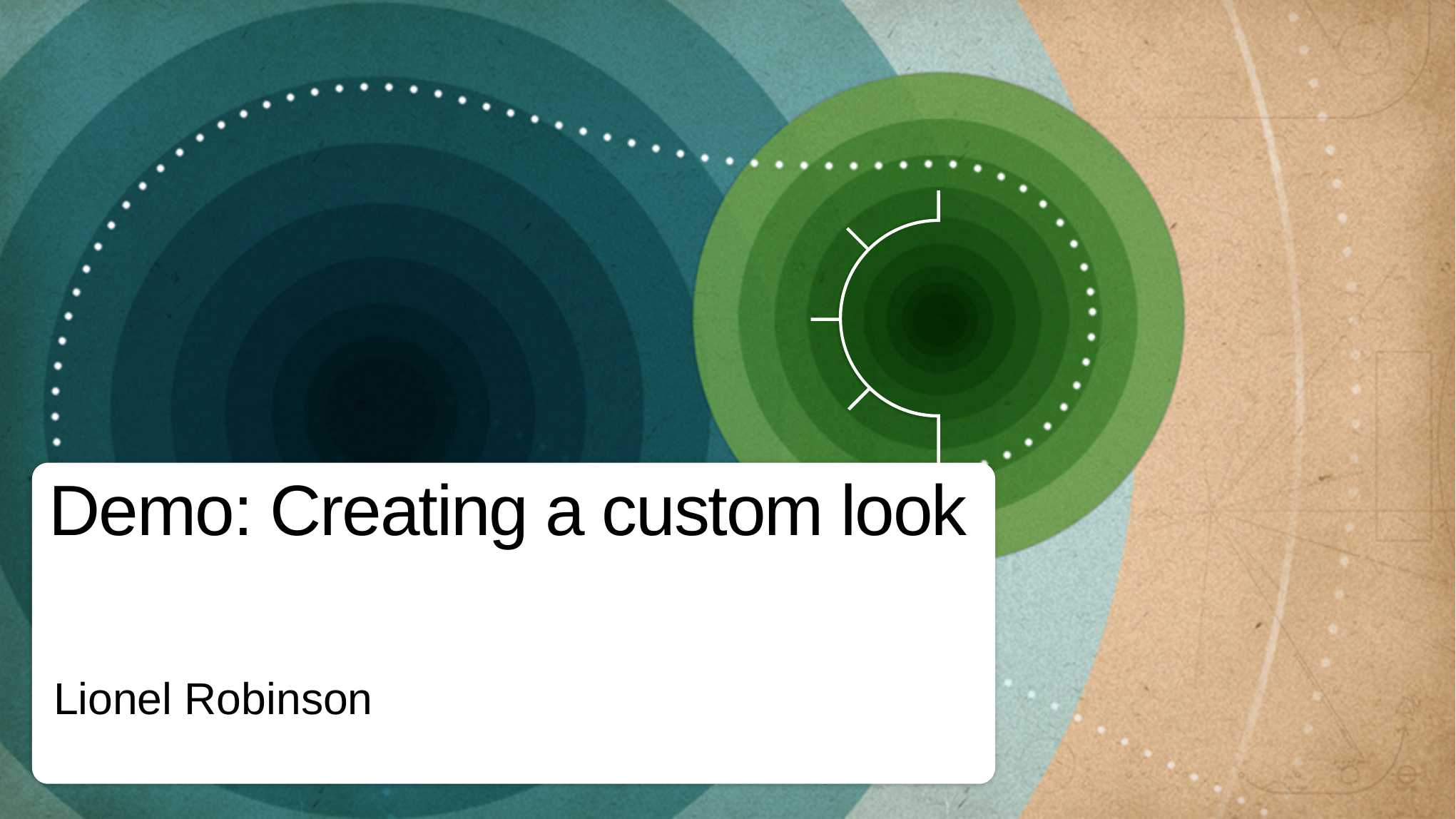

# Demo: Creating a custom look
Lionel Robinson